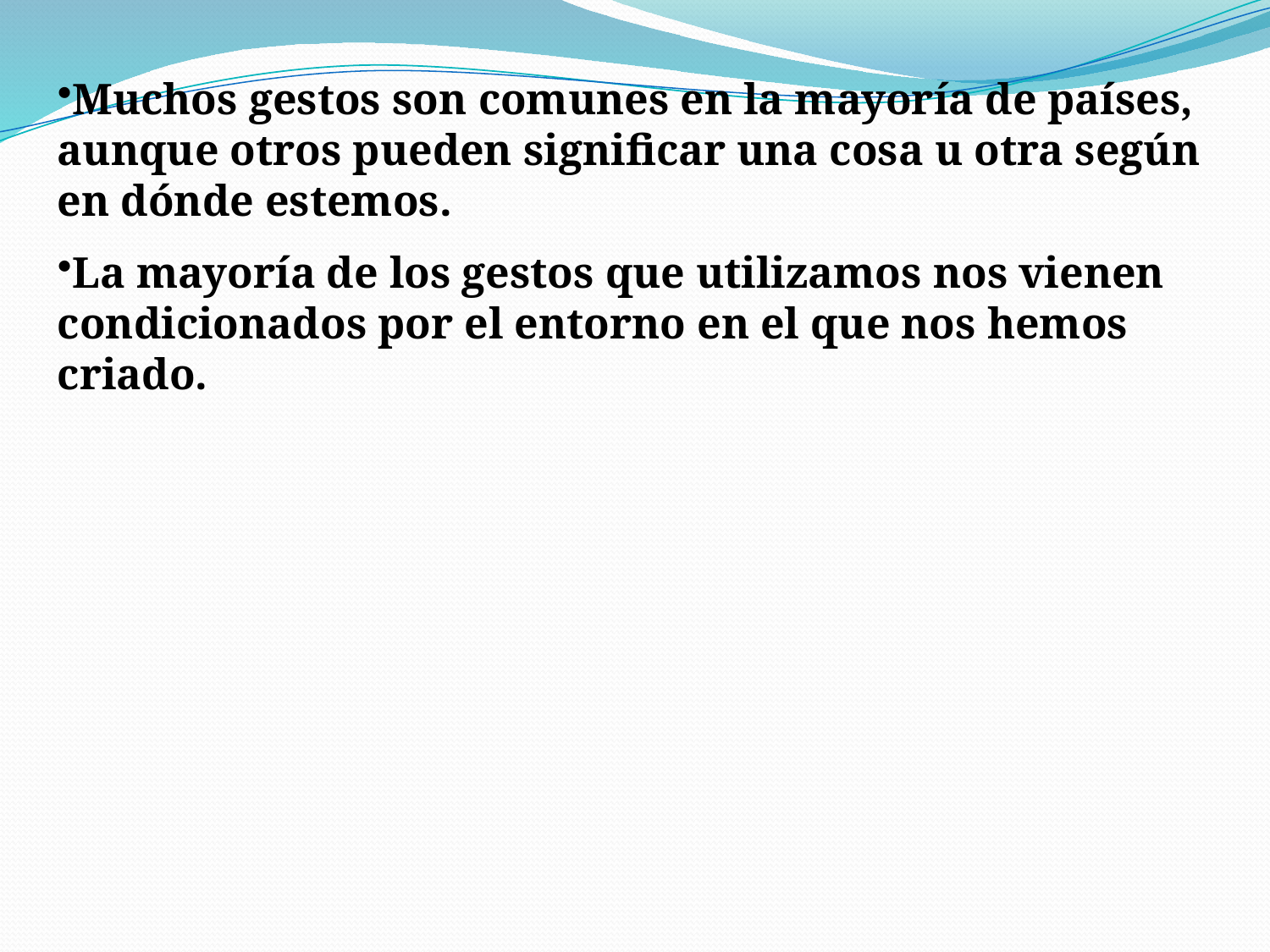

Muchos gestos son comunes en la mayoría de países, aunque otros pueden significar una cosa u otra según en dónde estemos.
La mayoría de los gestos que utilizamos nos vienen condicionados por el entorno en el que nos hemos criado.